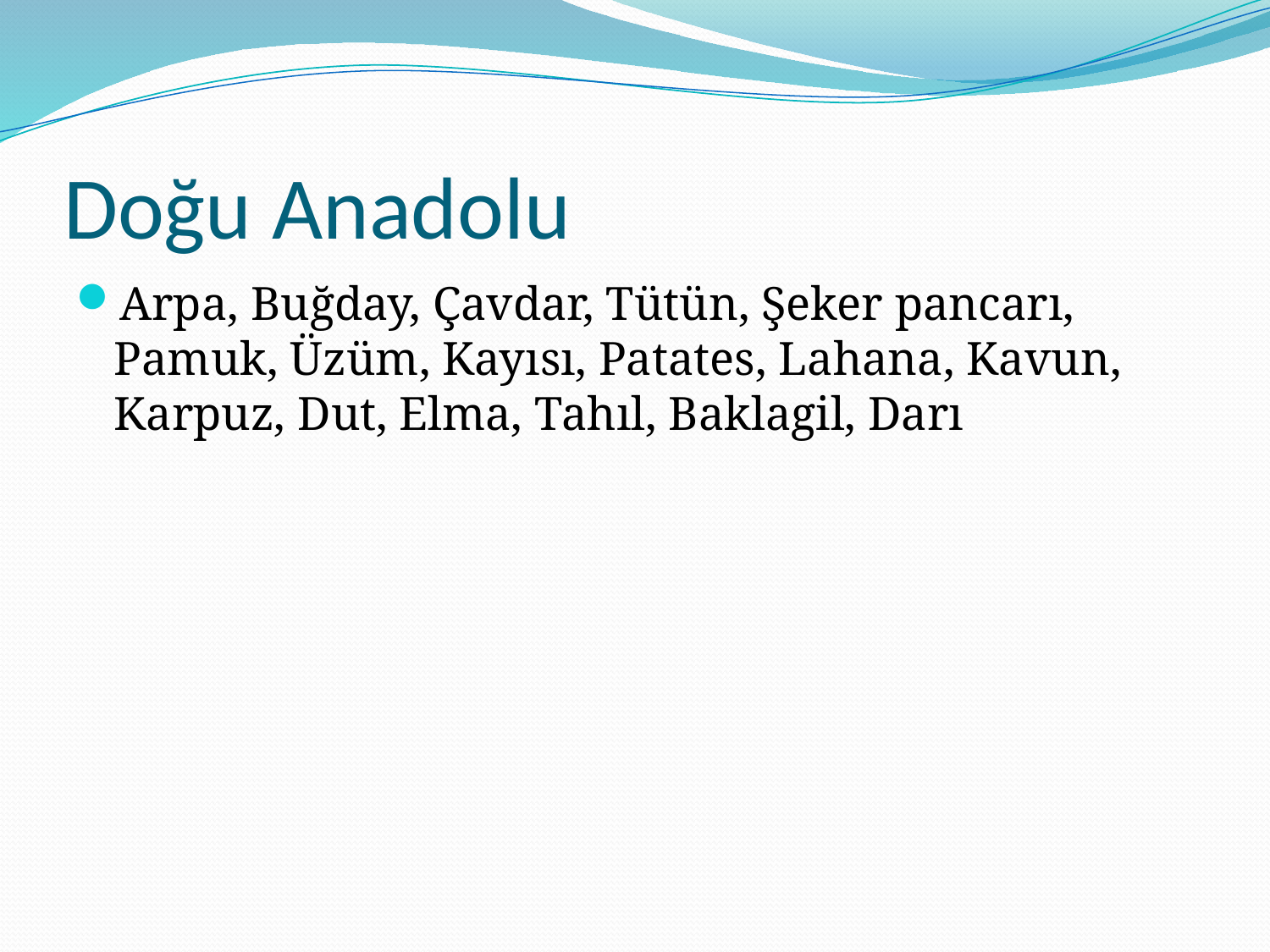

# Doğu Anadolu
Arpa, Buğday, Çavdar, Tütün, Şeker pancarı, Pamuk, Üzüm, Kayısı, Patates, Lahana, Kavun, Karpuz, Dut, Elma, Tahıl, Baklagil, Darı